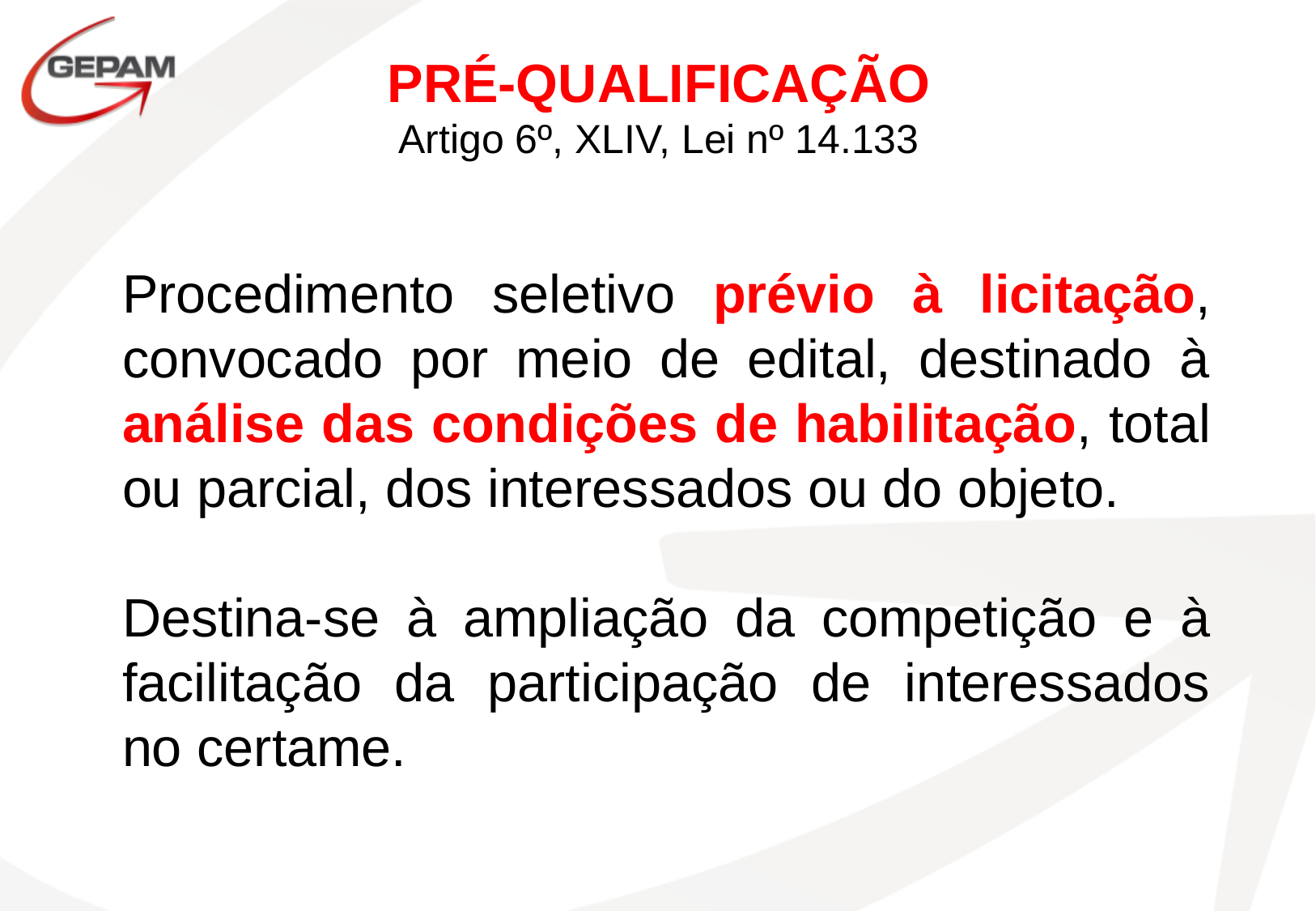

PRÉ-QUALIFICAÇÃO
Artigo 6º, XLIV, Lei nº 14.133

Procedimento seletivo prévio à licitação, convocado por meio de edital, destinado à análise das condições de habilitação, total ou parcial, dos interessados ou do objeto.

Destina-se à ampliação da competição e à facilitação da participação de interessados no certame.